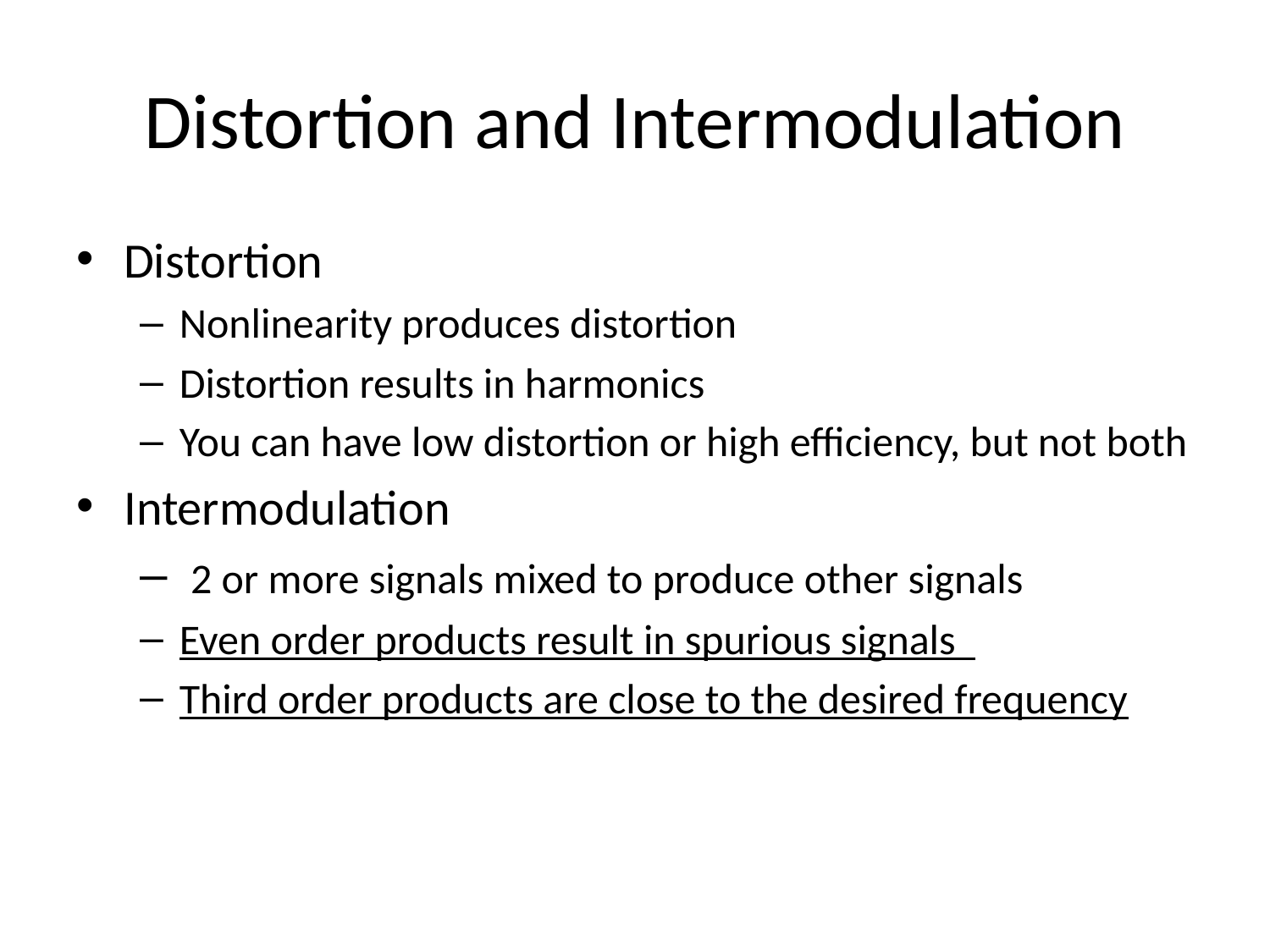

# Distortion and Intermodulation
Distortion
Nonlinearity produces distortion
Distortion results in harmonics
You can have low distortion or high efficiency, but not both
Intermodulation
 2 or more signals mixed to produce other signals
Even order products result in spurious signals
Third order products are close to the desired frequency